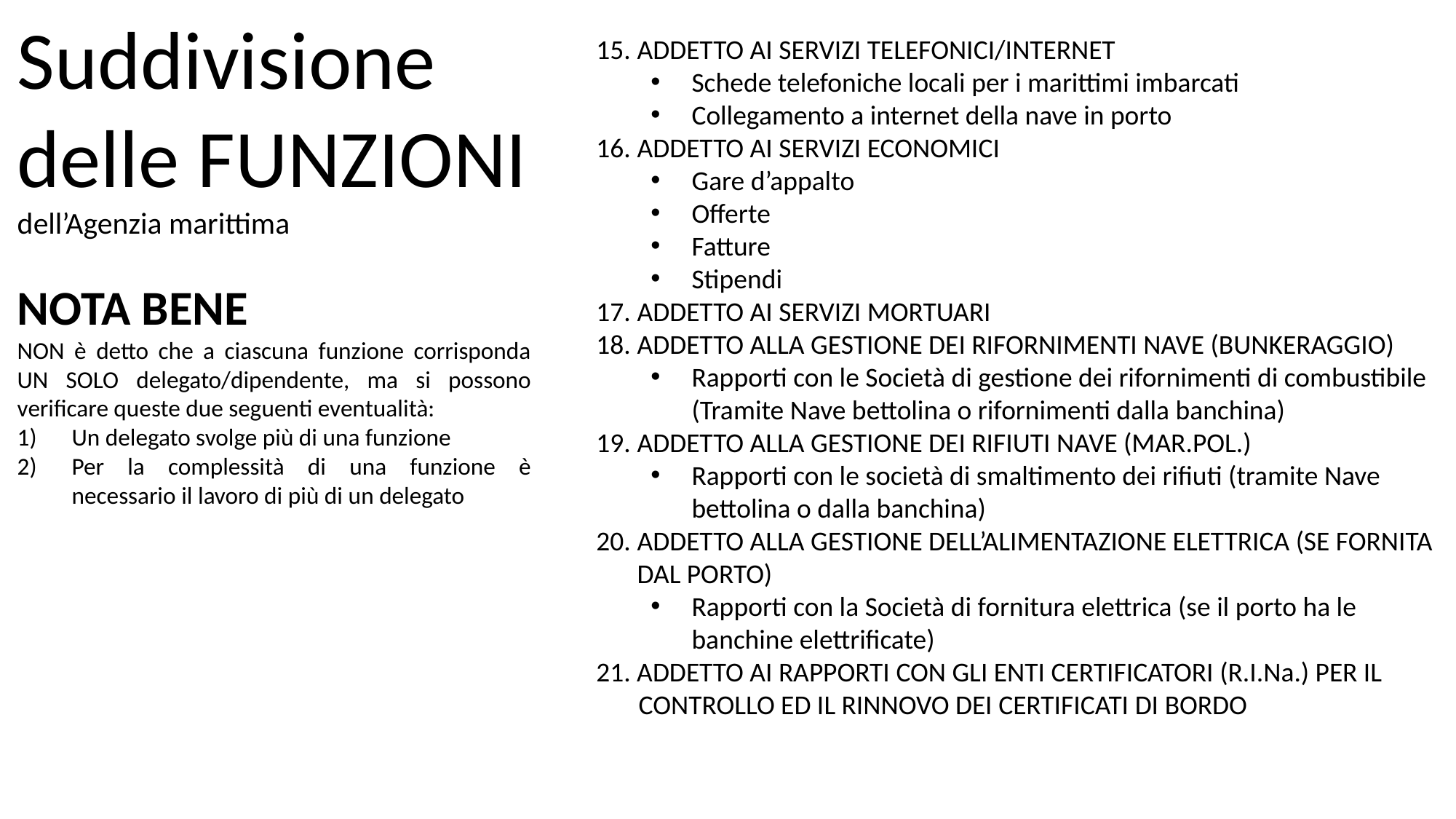

Suddivisione delle FUNZIONI
dell’Agenzia marittima

NOTA BENE
NON è detto che a ciascuna funzione corrisponda UN SOLO delegato/dipendente, ma si possono verificare queste due seguenti eventualità:
Un delegato svolge più di una funzione
Per la complessità di una funzione è necessario il lavoro di più di un delegato
ADDETTO AI SERVIZI TELEFONICI/INTERNET
Schede telefoniche locali per i marittimi imbarcati
Collegamento a internet della nave in porto
ADDETTO AI SERVIZI ECONOMICI
Gare d’appalto
Offerte
Fatture
Stipendi
ADDETTO AI SERVIZI MORTUARI
ADDETTO ALLA GESTIONE DEI RIFORNIMENTI NAVE (BUNKERAGGIO)
Rapporti con le Società di gestione dei rifornimenti di combustibile (Tramite Nave bettolina o rifornimenti dalla banchina)
ADDETTO ALLA GESTIONE DEI RIFIUTI NAVE (MAR.POL.)
Rapporti con le società di smaltimento dei rifiuti (tramite Nave bettolina o dalla banchina)
ADDETTO ALLA GESTIONE DELL’ALIMENTAZIONE ELETTRICA (SE FORNITA DAL PORTO)
Rapporti con la Società di fornitura elettrica (se il porto ha le banchine elettrificate)
21. ADDETTO AI RAPPORTI CON GLI ENTI CERTIFICATORI (R.I.Na.) PER IL CONTROLLO ED IL RINNOVO DEI CERTIFICATI DI BORDO